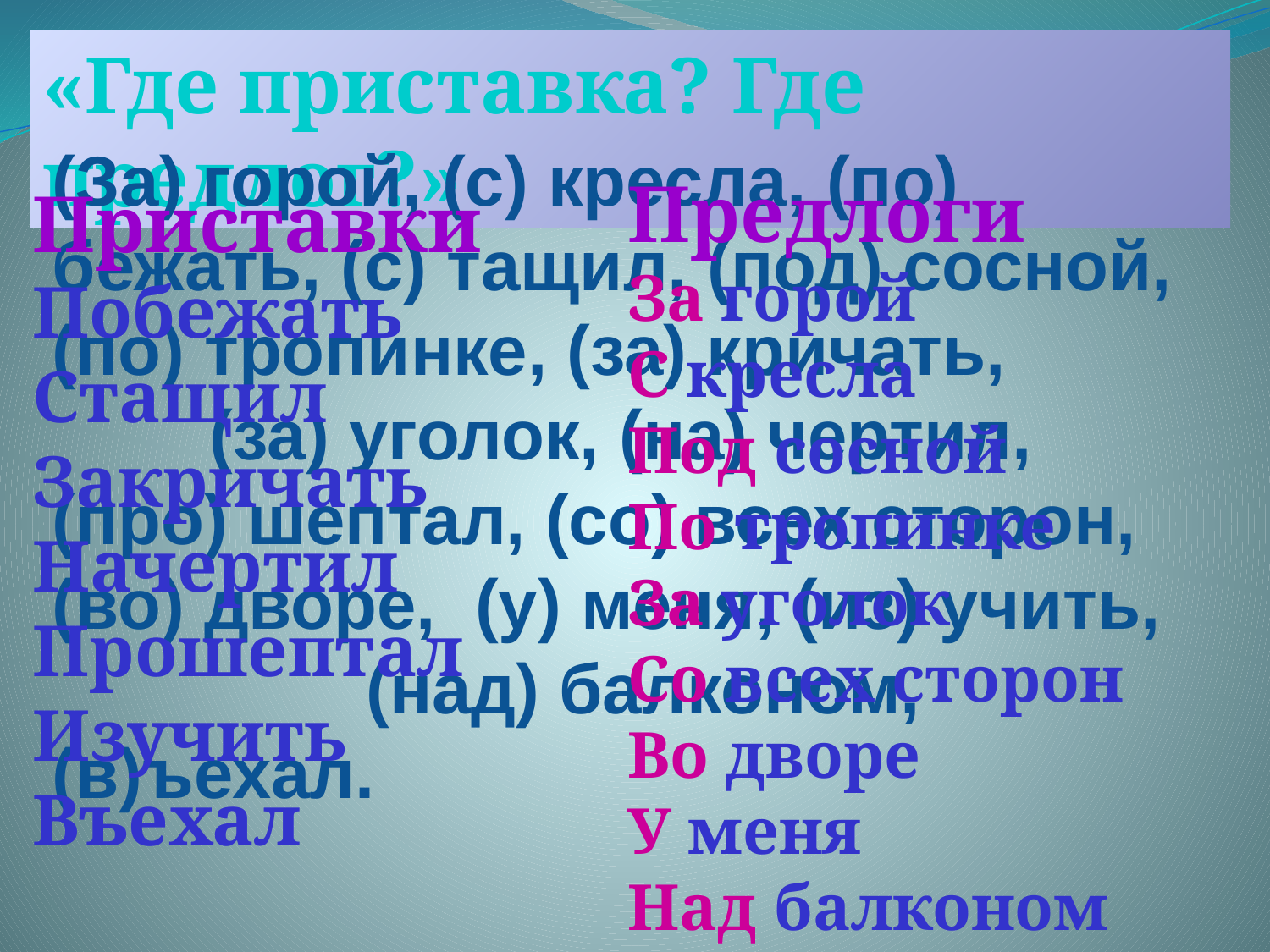

«Где приставка? Где предлог?»
Предлоги
За горой
С кресла
Под сосной
По тропинке
За уголок
Со всех сторон
Во дворе
У меня
Над балконом
Приставки
Побежать
Стащил
Закричать
Начертил
Прошептал
Изучить
Въехал
(За) горой, (с) кресла, (по) бежать, (с) тащил, (под) сосной, (по) тропинке, (за) кричать,                    (за) уголок, (на) чертил,   (про) шептал, (со) всех сторон, (во) дворе,  (у) меня, (из) учить,                    (над) балконом, (в)ъехал.